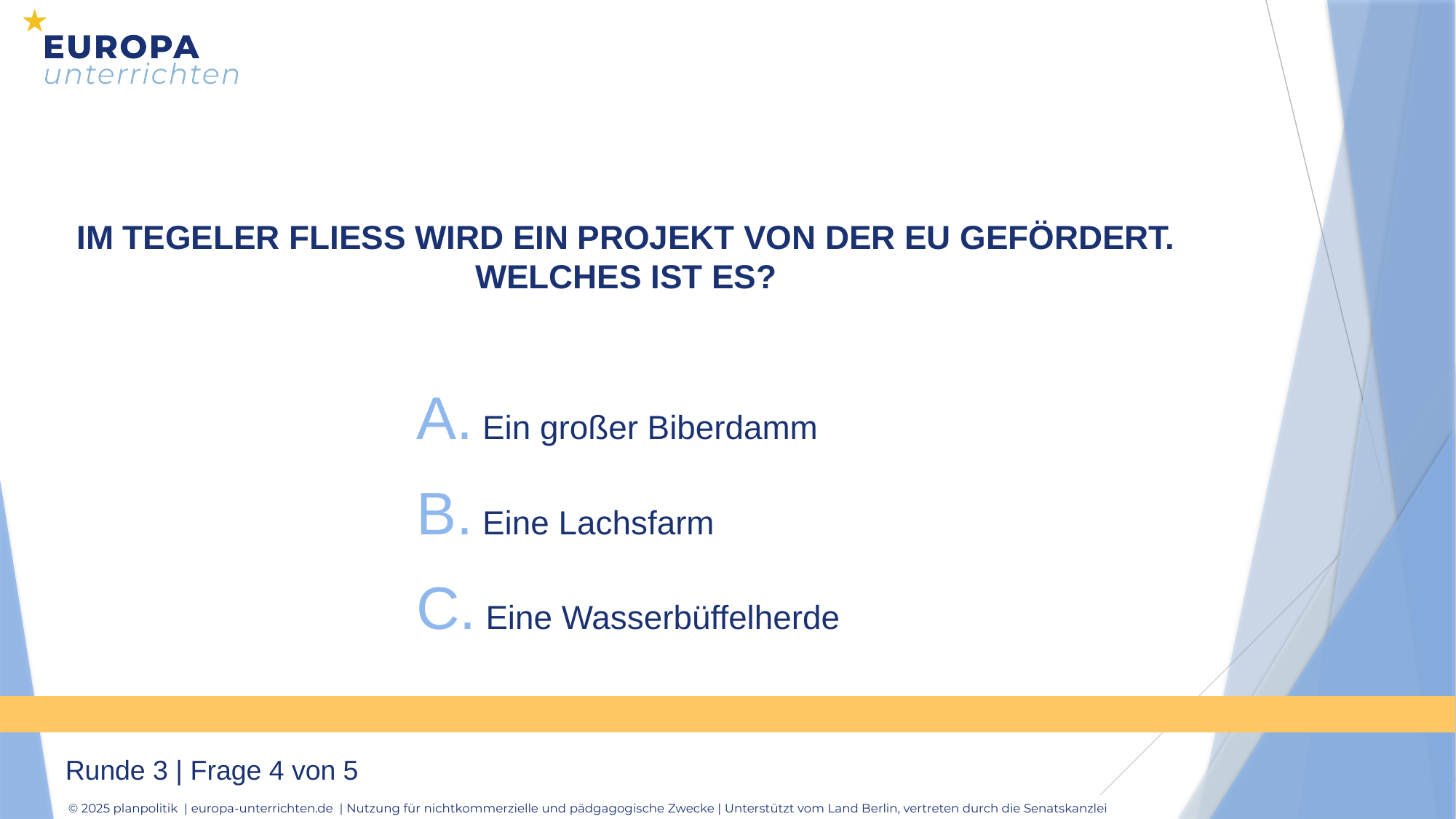

IM TEGELER FLIESS WIRD EIN PROJEKT VON DER EU GEFÖRDERT. WELCHES IST ES?

 Ein großer Biberdamm
 Eine Lachsfarm
 Eine Wasserbüffelherde

Runde 3 | Frage 4 von 5